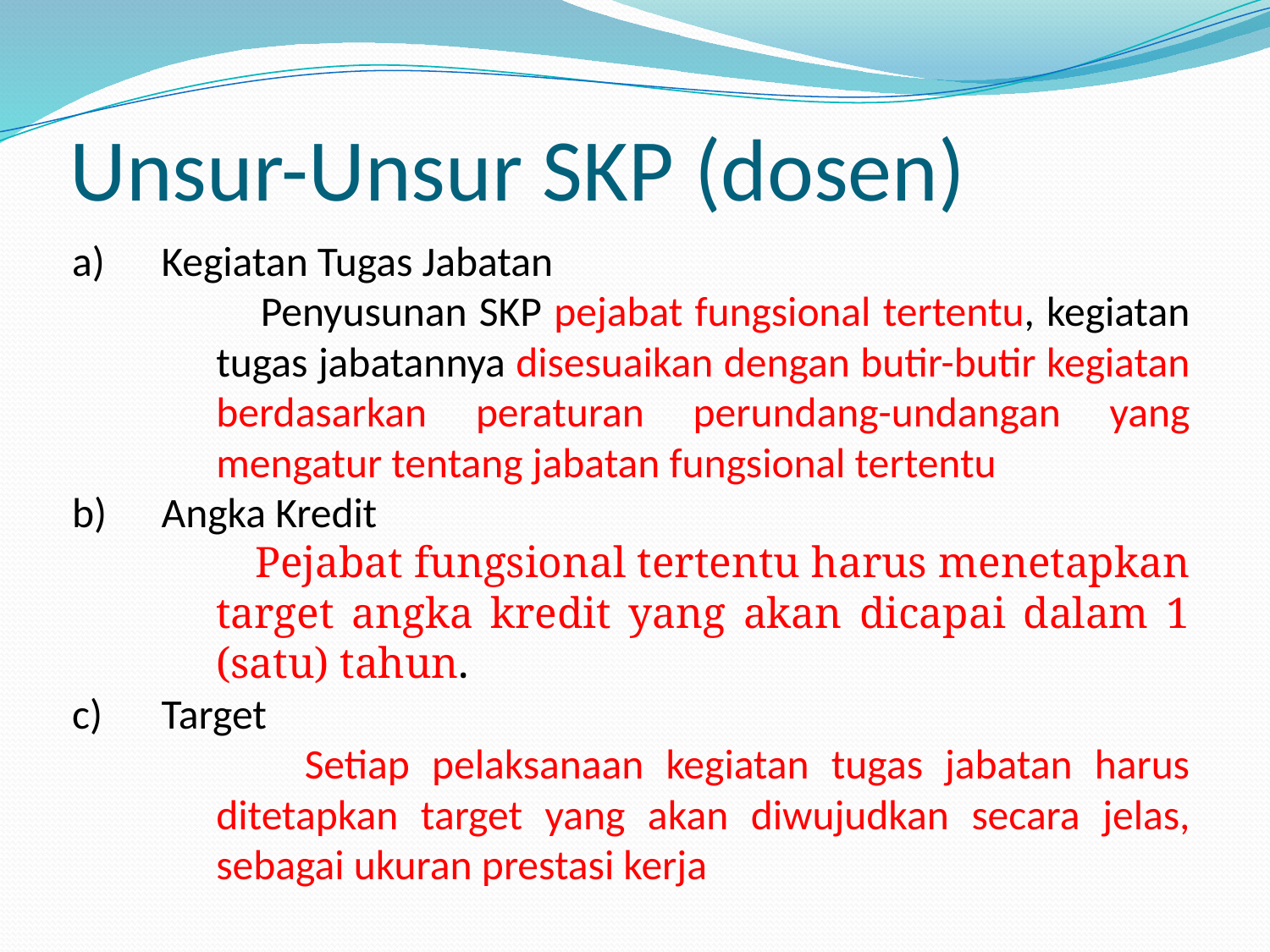

# Unsur-Unsur SKP (dosen)
Kegiatan Tugas Jabatan
           Penyusunan SKP pejabat fungsional tertentu, kegiatan tugas jabatannya disesuaikan dengan butir-butir kegiatan berdasarkan peraturan perundang-undangan yang mengatur tentang jabatan fungsional tertentu
Angka Kredit
           Pejabat fungsional tertentu harus menetapkan target angka kredit yang akan dicapai dalam 1 (satu) tahun.
Target
        Setiap pelaksanaan kegiatan tugas jabatan harus ditetapkan target yang akan diwujudkan secara jelas, sebagai ukuran prestasi kerja